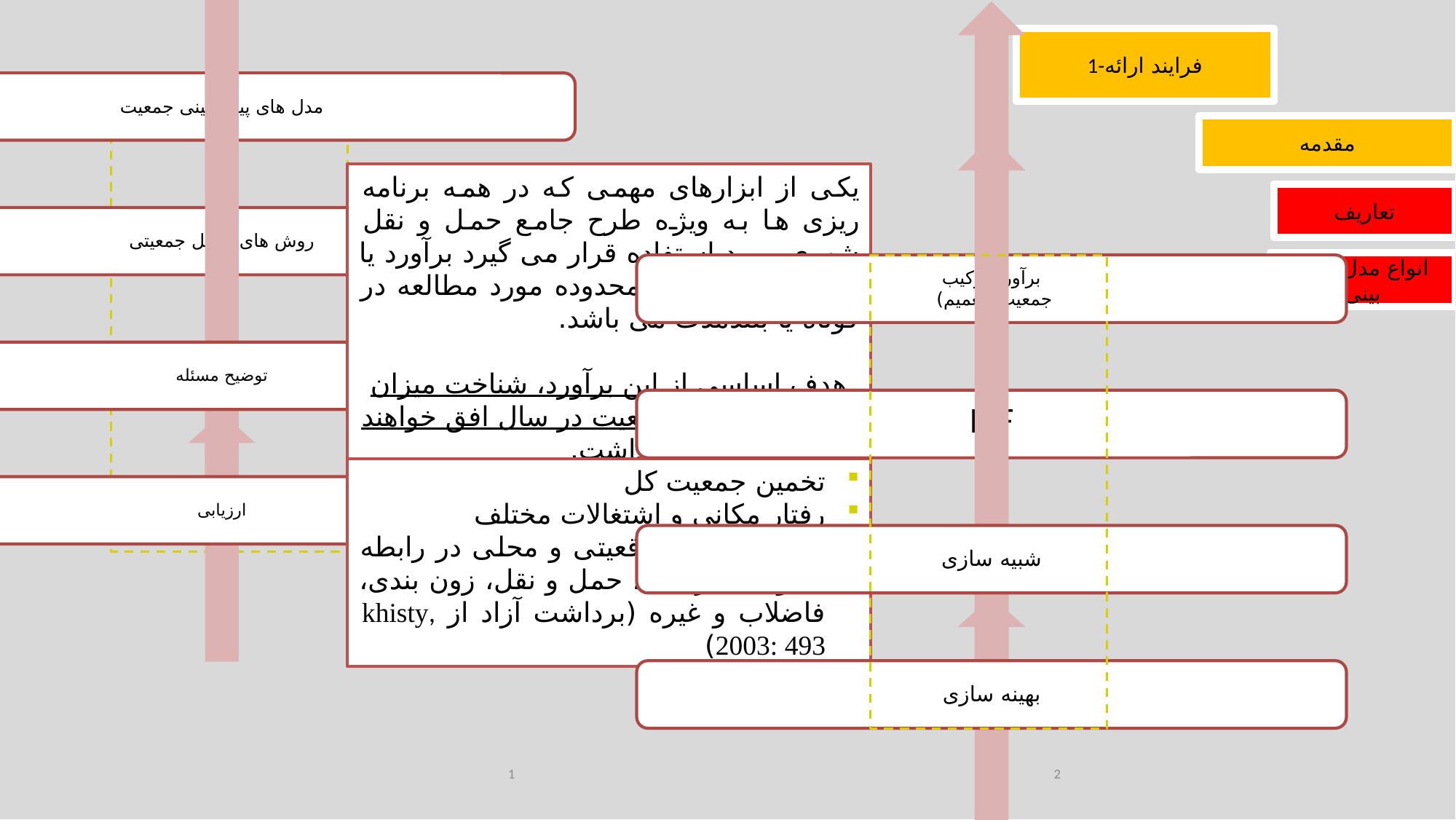

1-فرایند ارائه
مدل های پیش بینی جمعیت
روش های تحلیل جمعیتی
توضیح مسئله
ارزیابی

مقدمه
یکی از ابزارهای مهمی که در همه برنامه ریزی ها به ویژه طرح جامع حمل و نقل شهری مورد استفاده قرار می گیرد برآورد یا پیش بینی جمعیت محدوده مورد مطالعه در کوتاه یا بلندمدت می باشد.

هدف اساسی از این برآورد، شناخت میزان سفری است که جمعیت در سال افق خواهند داشت.
تعاریف
انواع مدل پیش بینی
برآورد ترکیب
 جمعیت (تعمیم)
شبیه سازی
بهینه سازی
IPF

تخمین جمعیت کل
رفتار مکانی و اشتغالات مختلف
سیاست های موقعیتی و محلی در رابطه با توسعه اراضی، حمل و نقل، زون بندی، فاضلاب و غیره (برداشت آزاد از khisty, 2003: 493)
1
2